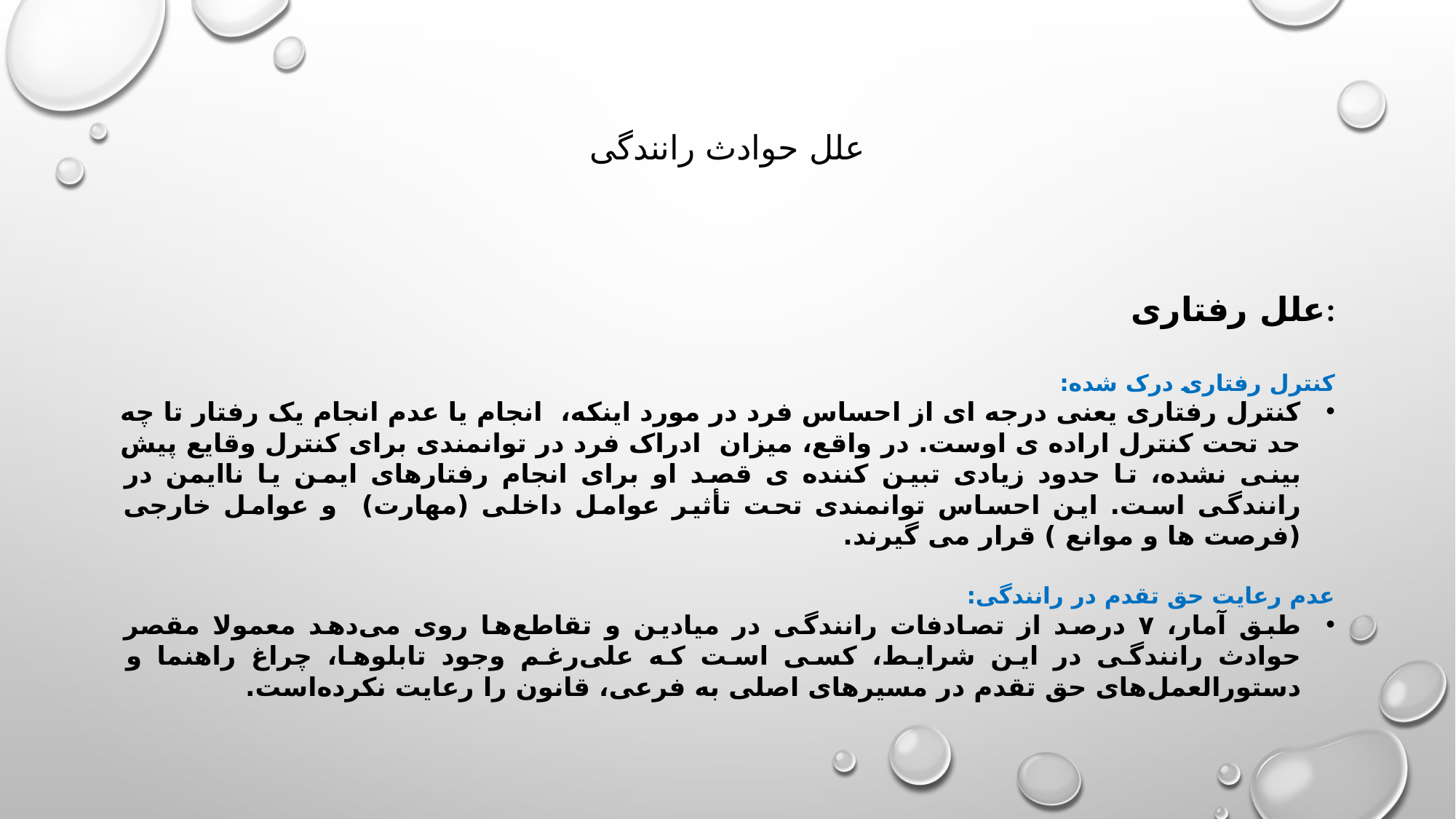

# علل حوادث رانندگی
علل رفتاری:

کنترل رفتاری درک شده:
کنترل رفتاری یعنی درجه ای از احساس فرد در مورد اینکه،  انجام یا عدم انجام یک رفتار تا چه حد تحت کنترل اراده ی اوست. در واقع، میزان  ادراک فرد در توانمندی برای کنترل وقایع پیش بینی نشده، تا حدود زیادی تبین کننده ی قصد او برای انجام رفتارهای ایمن یا ناایمن در رانندگی است. این احساس توانمندی تحت تأثیر عوامل داخلی (مهارت)  و عوامل خارجی (فرصت ها و موانع ) قرار می گیرند.

عدم رعایت حق تقدم در رانندگی:
طبق آمار، ۷ درصد از تصادفات رانندگی در میادین و تقاطع‌ها روی می‌دهد معمولا مقصر حوادث رانندگی در این شرایط، کسی است که علی‌رغم وجود تابلوها، چراغ راهنما و دستورالعمل‌های حق تقدم در مسیرهای اصلی به فرعی، قانون را رعایت نکرده‌است.